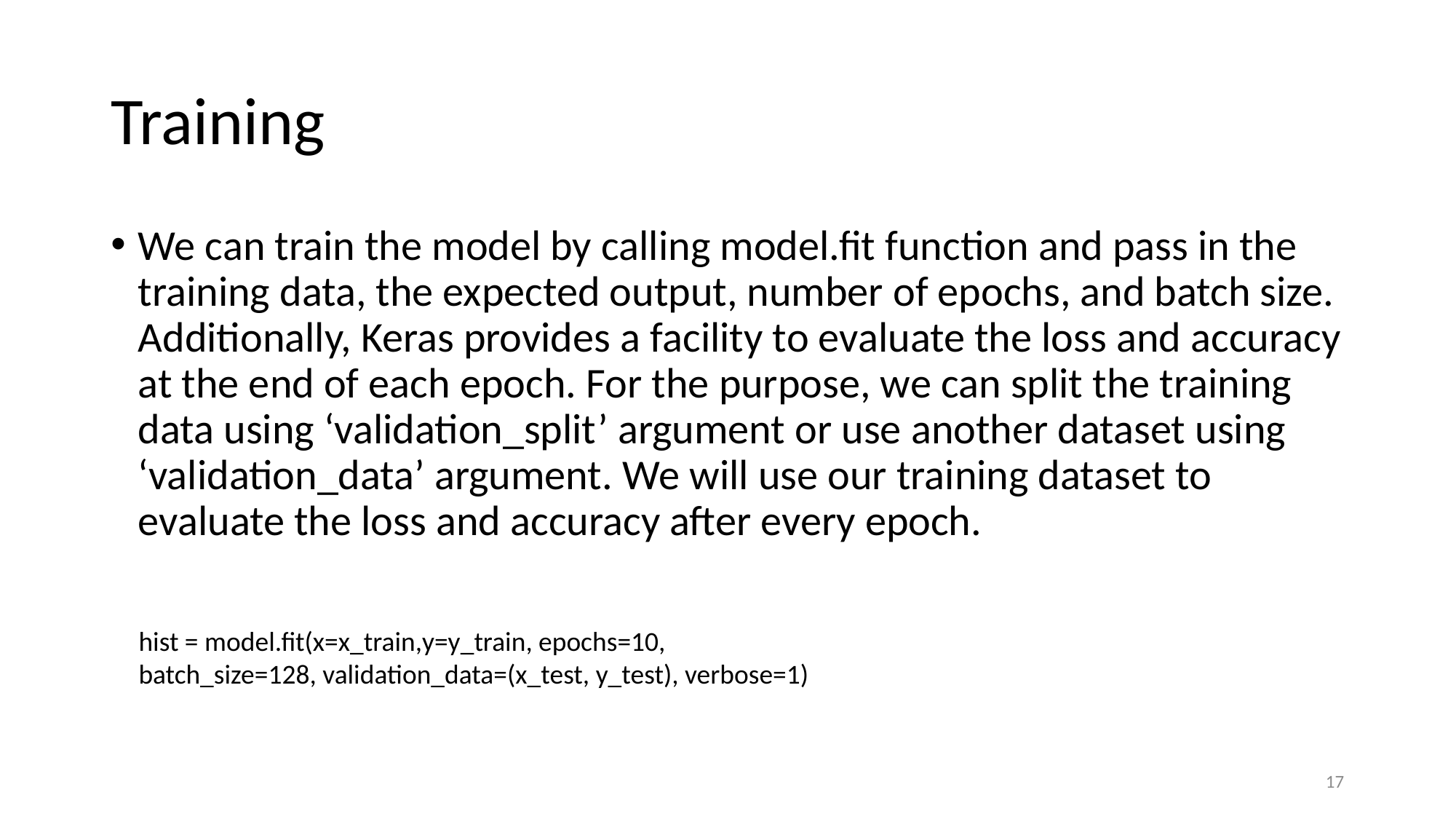

# Training
We can train the model by calling model.fit function and pass in the training data, the expected output, number of epochs, and batch size. Additionally, Keras provides a facility to evaluate the loss and accuracy at the end of each epoch. For the purpose, we can split the training data using ‘validation_split’ argument or use another dataset using ‘validation_data’ argument. We will use our training dataset to evaluate the loss and accuracy after every epoch.
hist = model.fit(x=x_train,y=y_train, epochs=10, batch_size=128, validation_data=(x_test, y_test), verbose=1)
17